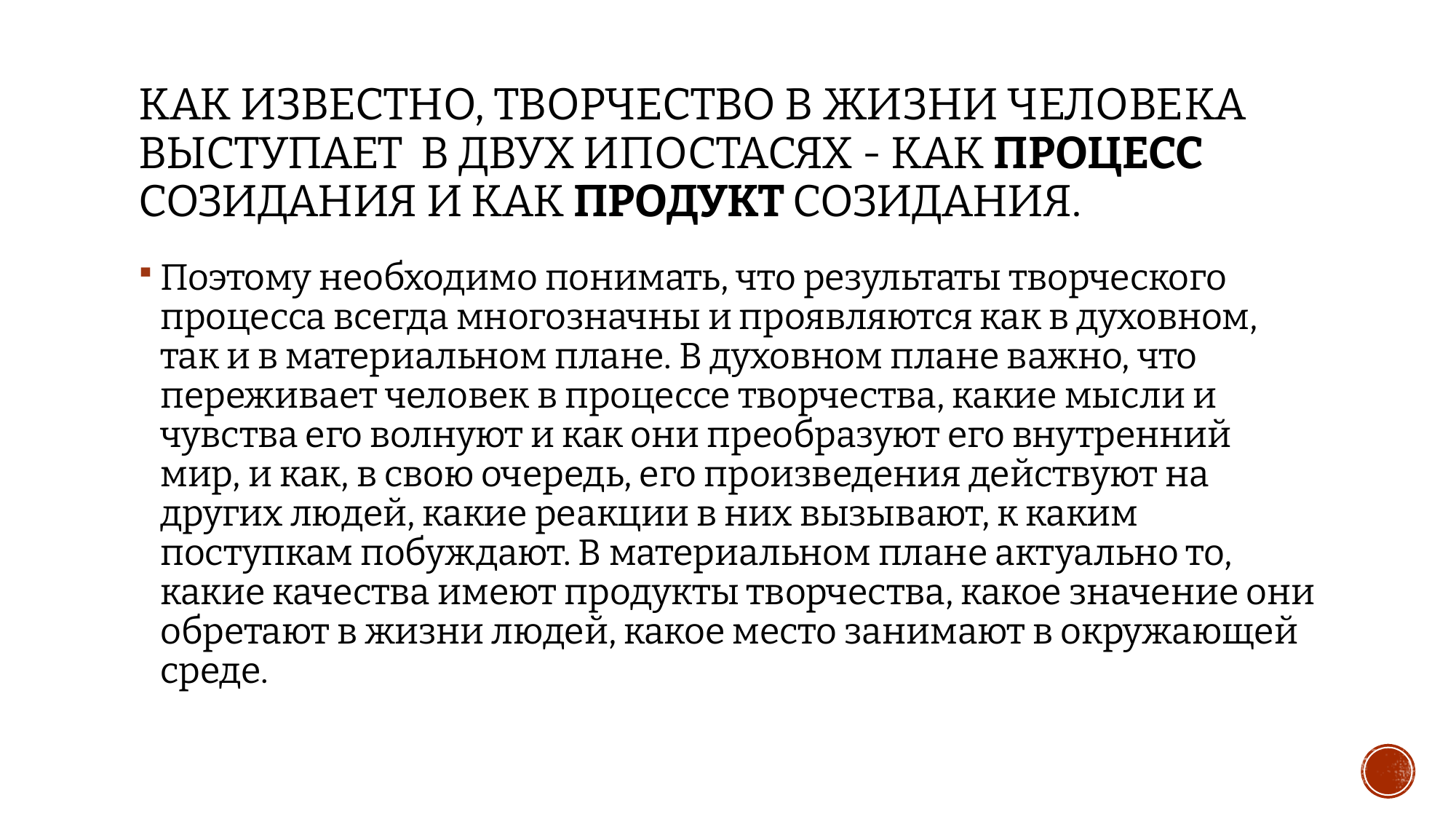

# Как известно, творчество в жизни человека выступает  в двух ипостасях - как Процесс созидания и как Продукт созидания.
Поэтому необходимо понимать, что результаты творческого процесса всегда многозначны и проявляются как в духовном, так и в материальном плане. В духовном плане важно, что переживает человек в процессе творчества, какие мысли и чувства его волнуют и как они преобразуют его внутренний мир, и как, в свою очередь, его произведения действуют на других людей, какие реакции в них вызывают, к каким поступкам побуждают. В материальном плане актуально то, какие качества имеют продукты творчества, какое значение они обретают в жизни людей, какое место занимают в окружающей среде.